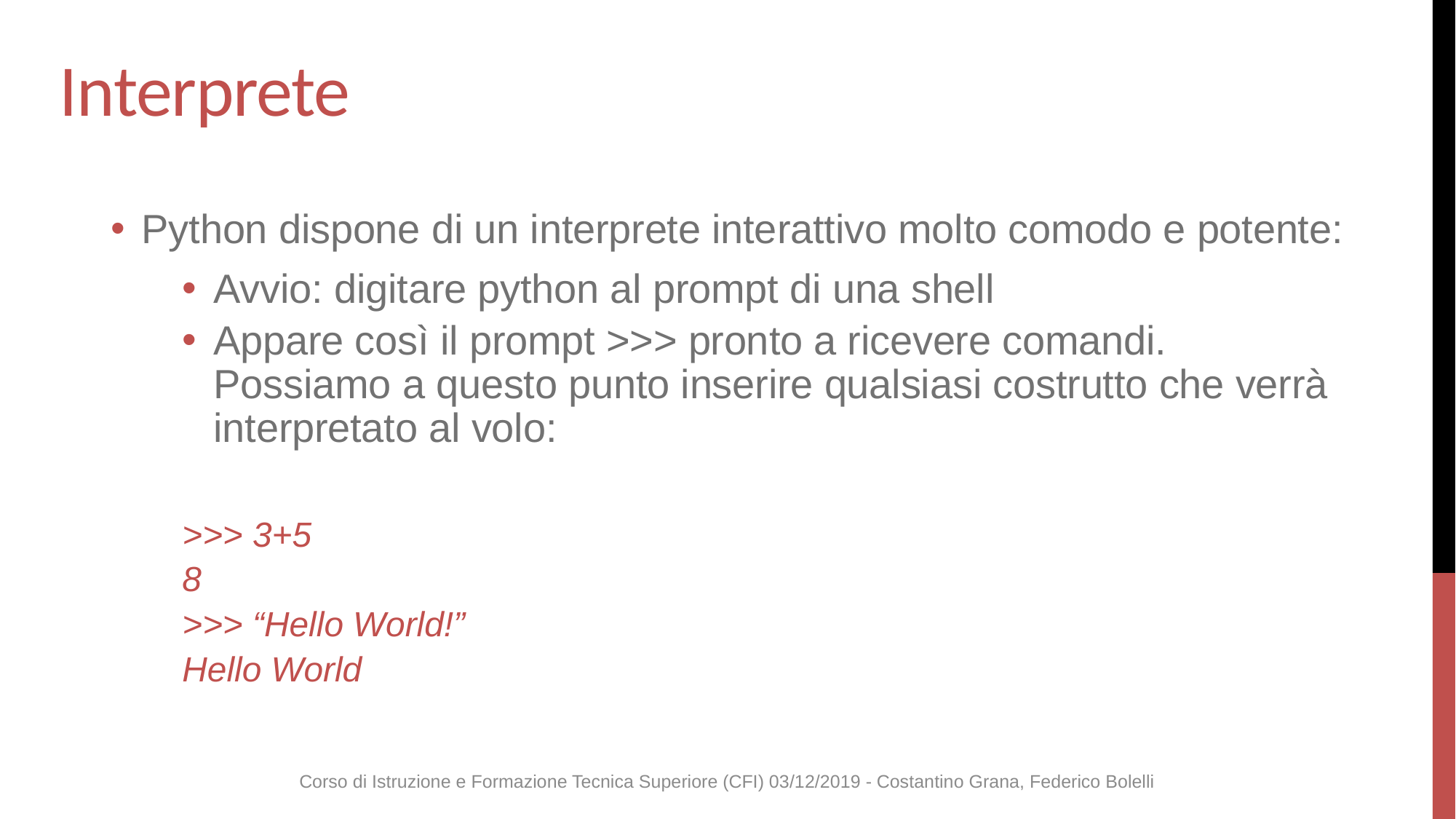

# Interprete
Python dispone di un interprete interattivo molto comodo e potente:
Avvio: digitare python al prompt di una shell
Appare così il prompt >>> pronto a ricevere comandi. Possiamo a questo punto inserire qualsiasi costrutto che verrà interpretato al volo:

>>> 3+5
8
>>> “Hello World!”
Hello World
Corso di Istruzione e Formazione Tecnica Superiore (CFI) 03/12/2019 - Costantino Grana, Federico Bolelli